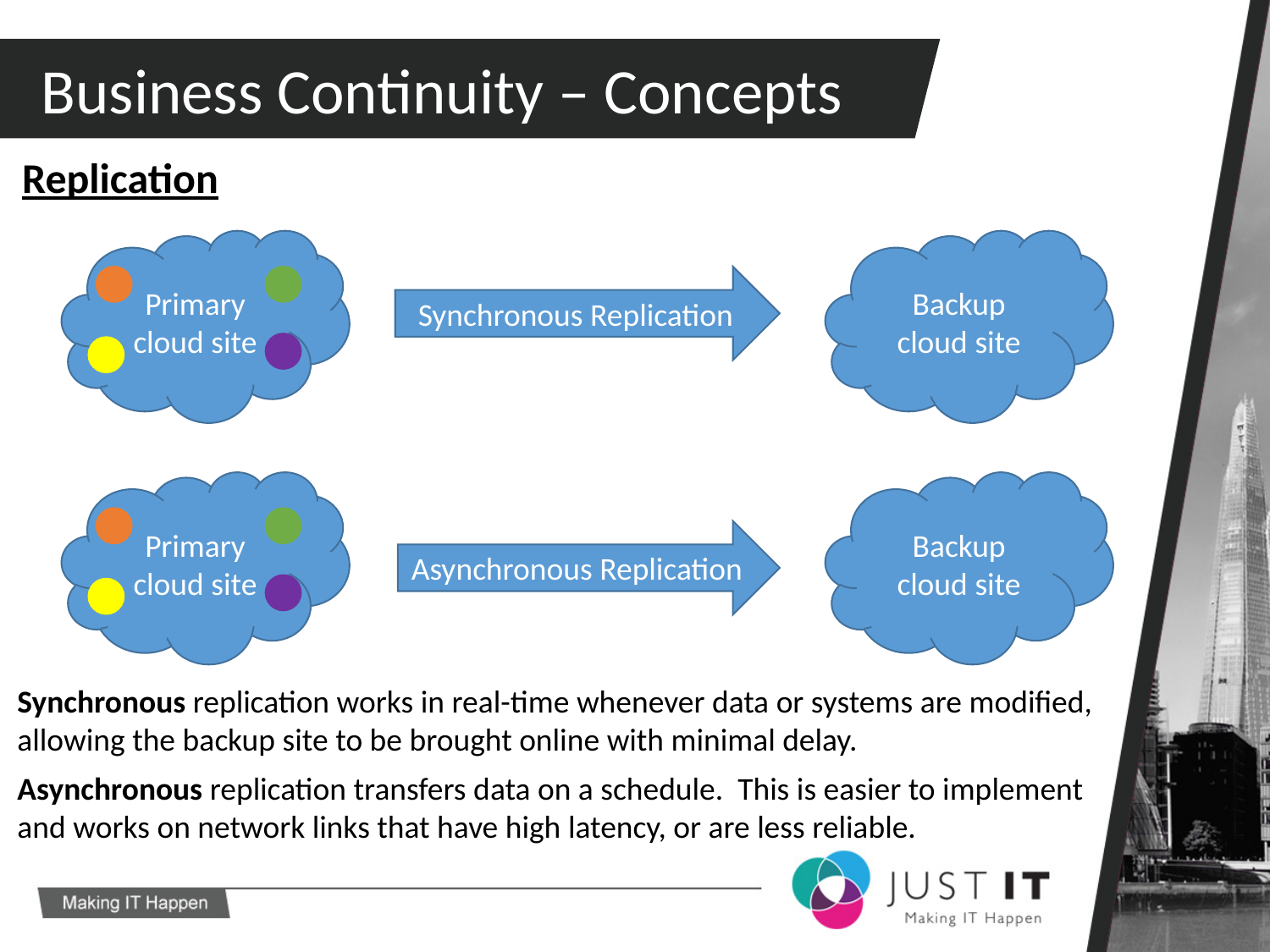

Business Continuity – Concepts
Replication
Primary cloud site
Backup cloud site

Synchronous Replication

Primary cloud site
Backup cloud site

Asynchronous Replication

Synchronous replication works in real-time whenever data or systems are modified, allowing the backup site to be brought online with minimal delay.
Asynchronous replication transfers data on a schedule.  This is easier to implement and works on network links that have high latency, or are less reliable.